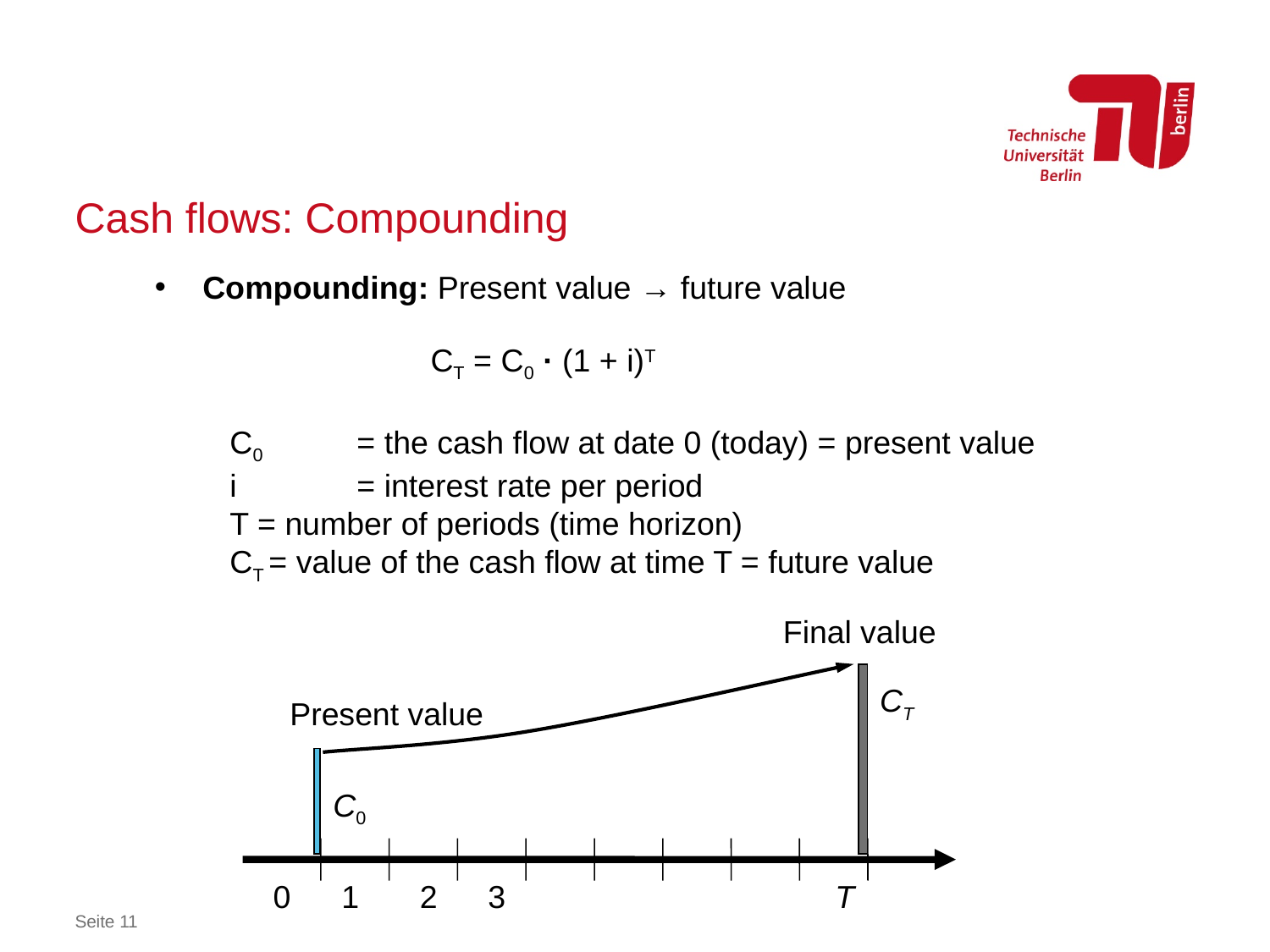

# Cash flows: Compounding
Compounding: Present value → future value

                               CT = C0 · (1 + i)T

C0 	= the cash flow at date 0 (today) = present value
i 	= interest rate per period
T = number of periods (time horizon)
CT = value of the cash flow at time T = future value

Final value
Present value

CT

C0

0
1
2
3
T
Seite 11